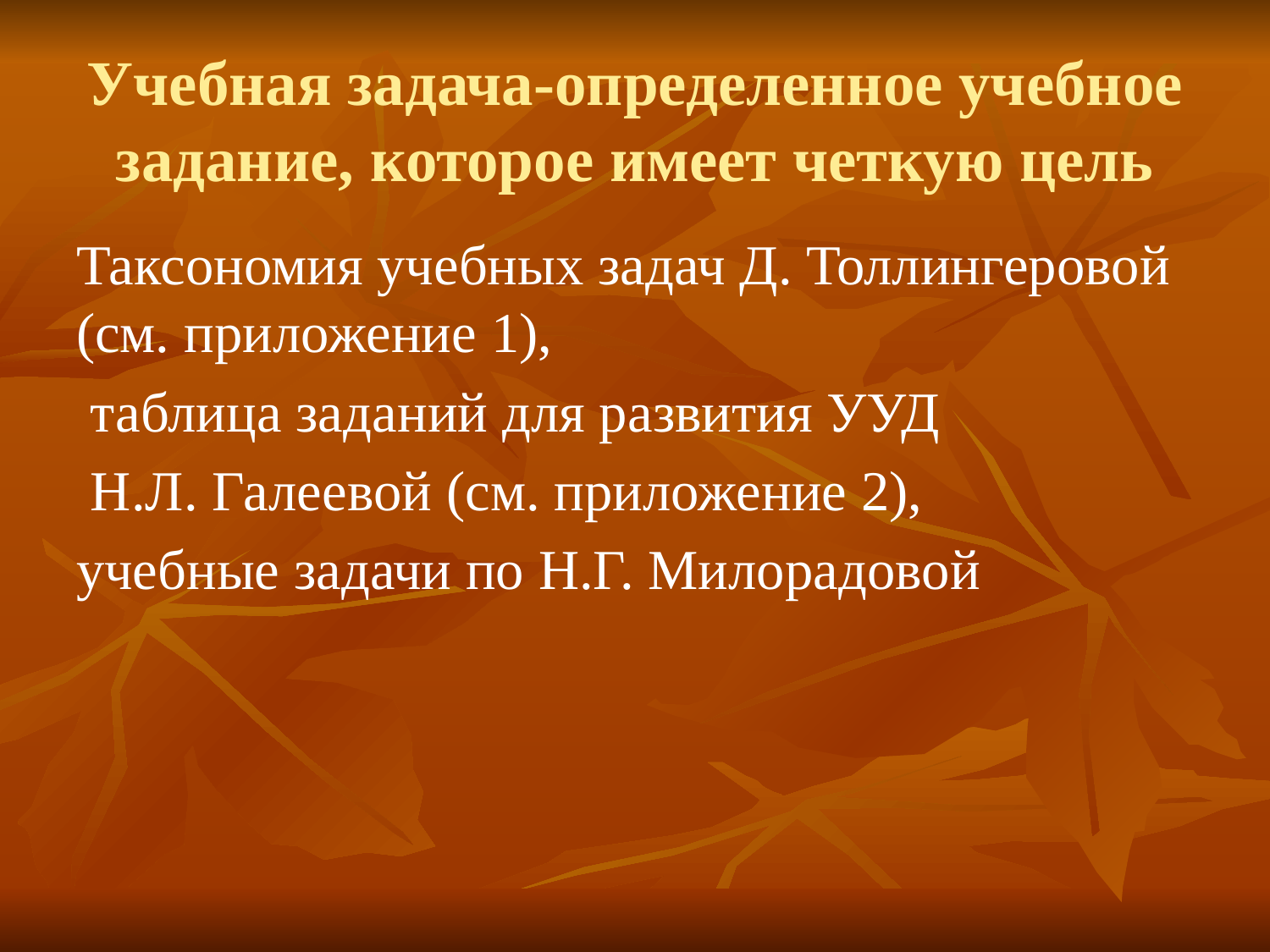

# Учебная задача-определенное учебное задание, которое имеет четкую цель
Таксономия учебных задач Д. Толлингеровой (см. приложение 1),
 таблица заданий для развития УУД
 Н.Л. Галеевой (см. приложение 2),
учебные задачи по Н.Г. Милорадовой